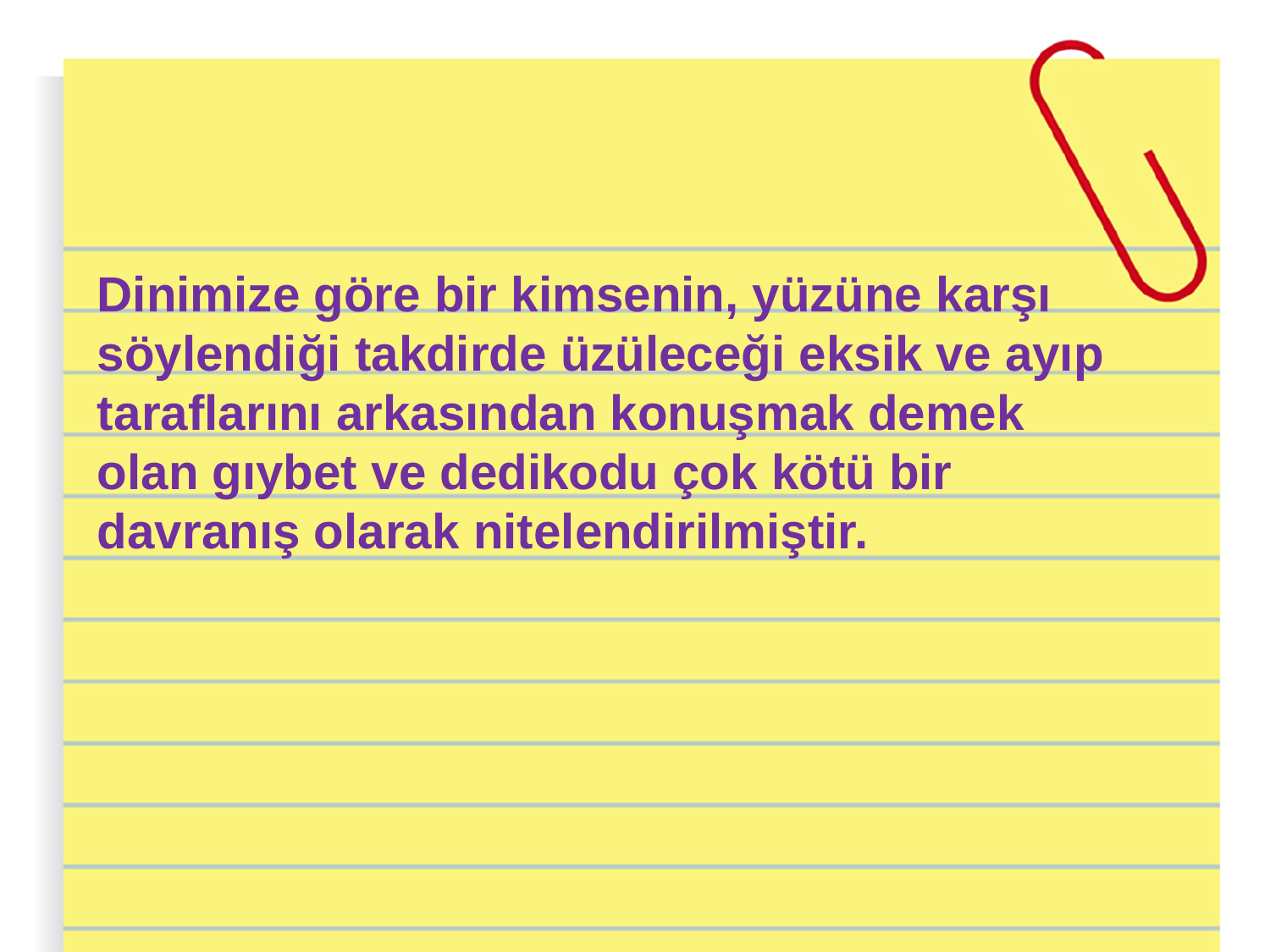

Dinimize göre bir kimsenin, yüzüne karşı söylendiği takdirde üzüleceği eksik ve ayıp taraflarını arkasından konuşmak demek olan gıybet ve dedikodu çok kötü bir davranış olarak nitelendirilmiştir.